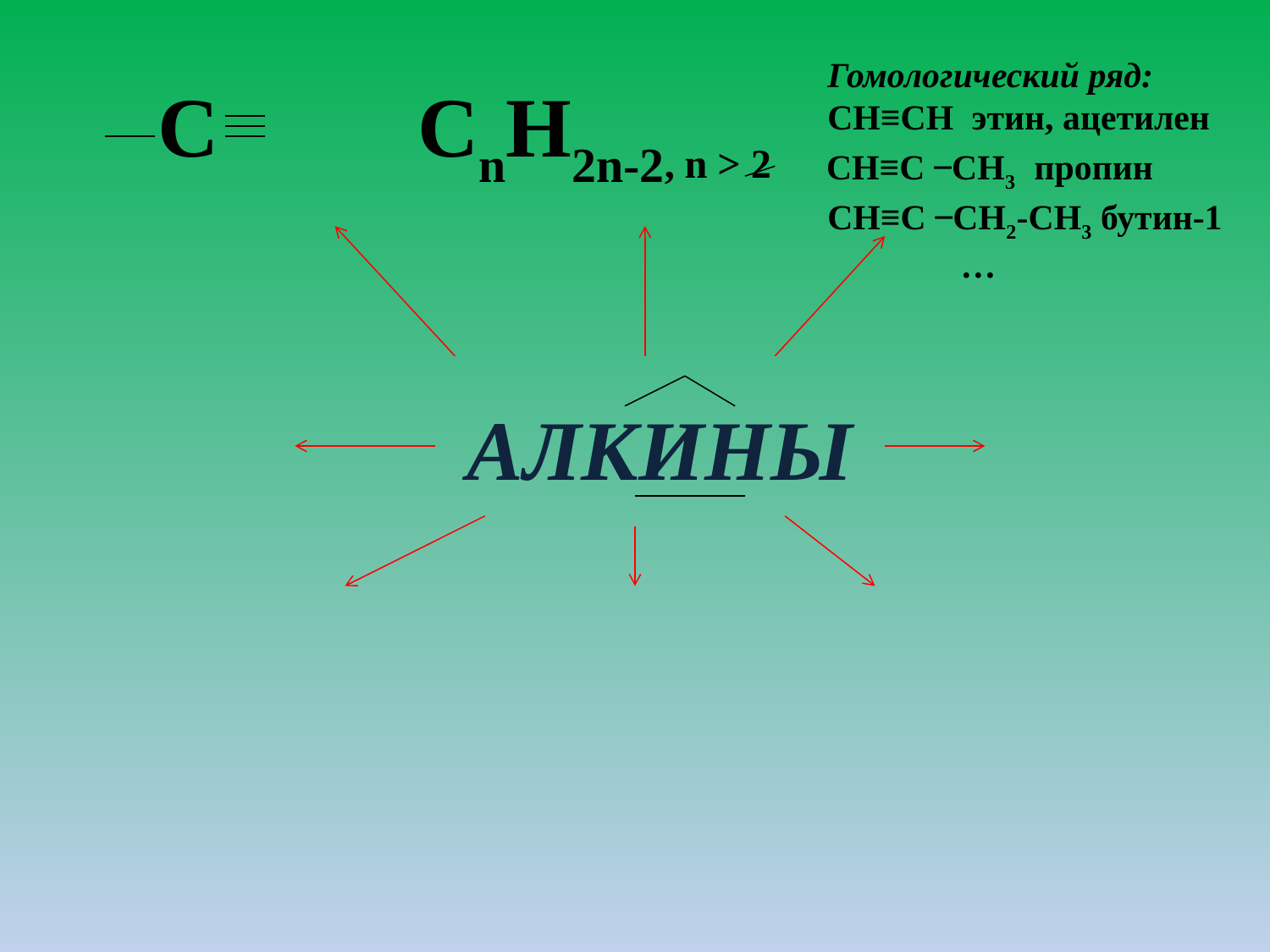

# АЛКИНЫ
Гомологический ряд: СН≡СН  этин, ацетилен
C
СnH2n-2, n > 2

 СН≡С  ̶ СН3   пропин

СН≡С  ̶ СН2-СН3 бутин-1
               …